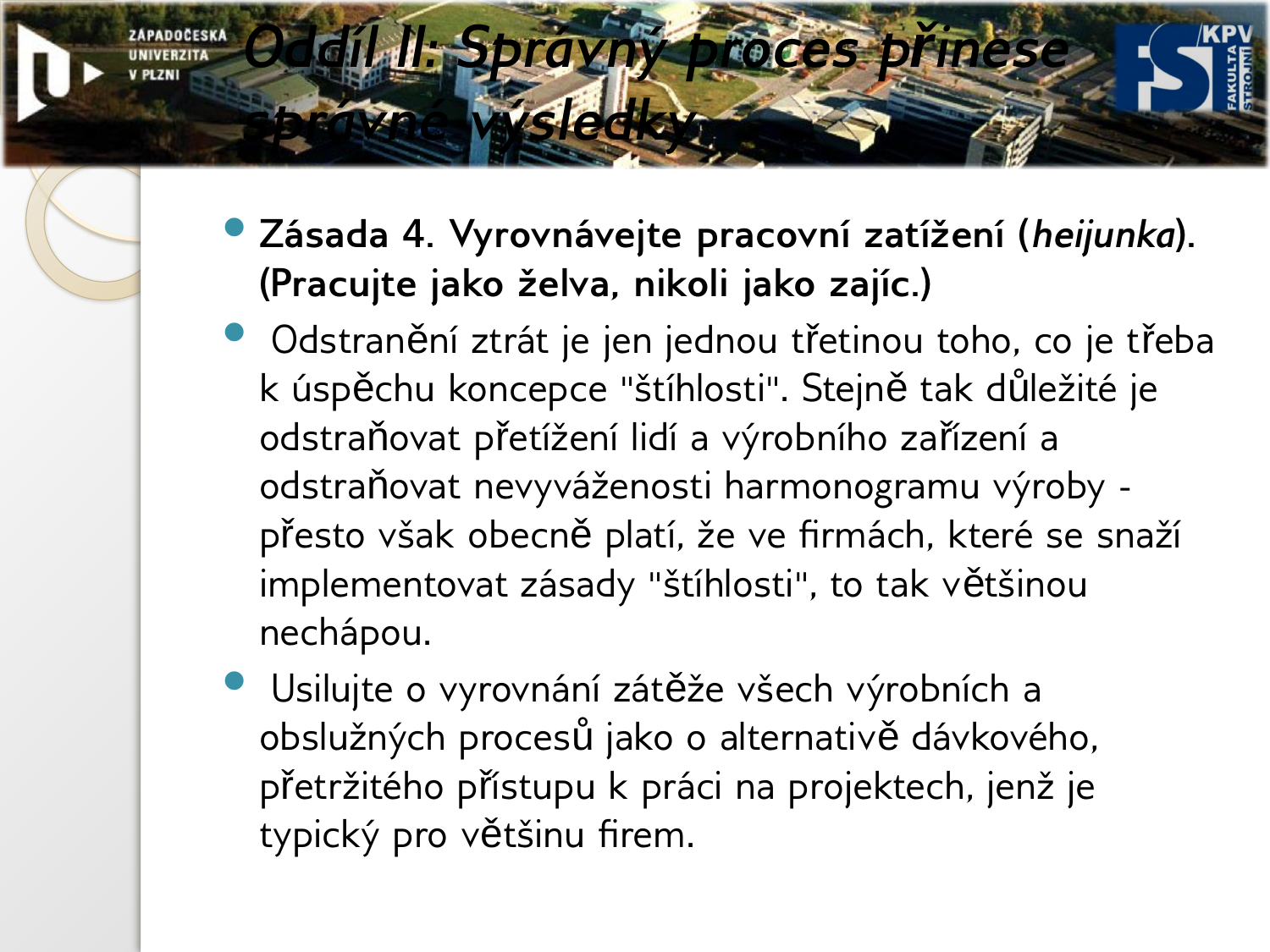

# Oddíl II: Správný proces přinese správné výsledky
Zásada 4. Vyrovnávejte pracovní zatížení (heijunka). (Pracujte jako želva, nikoli jako zajíc.)
 Odstranění ztrát je jen jednou třetinou toho, co je třeba k úspěchu koncepce "štíhlosti". Stejně tak důležité je odstraňovat přetížení lidí a výrobního zařízení a odstraňovat nevyváženosti harmonogramu výroby - přesto však obecně platí, že ve firmách, které se snaží implementovat zásady "štíhlosti", to tak většinou nechápou.
 Usilujte o vyrovnání zátěže všech výrobních a obslužných procesů jako o alternativě dávkového, přetržitého přístupu k práci na projektech, jenž je typický pro většinu firem.